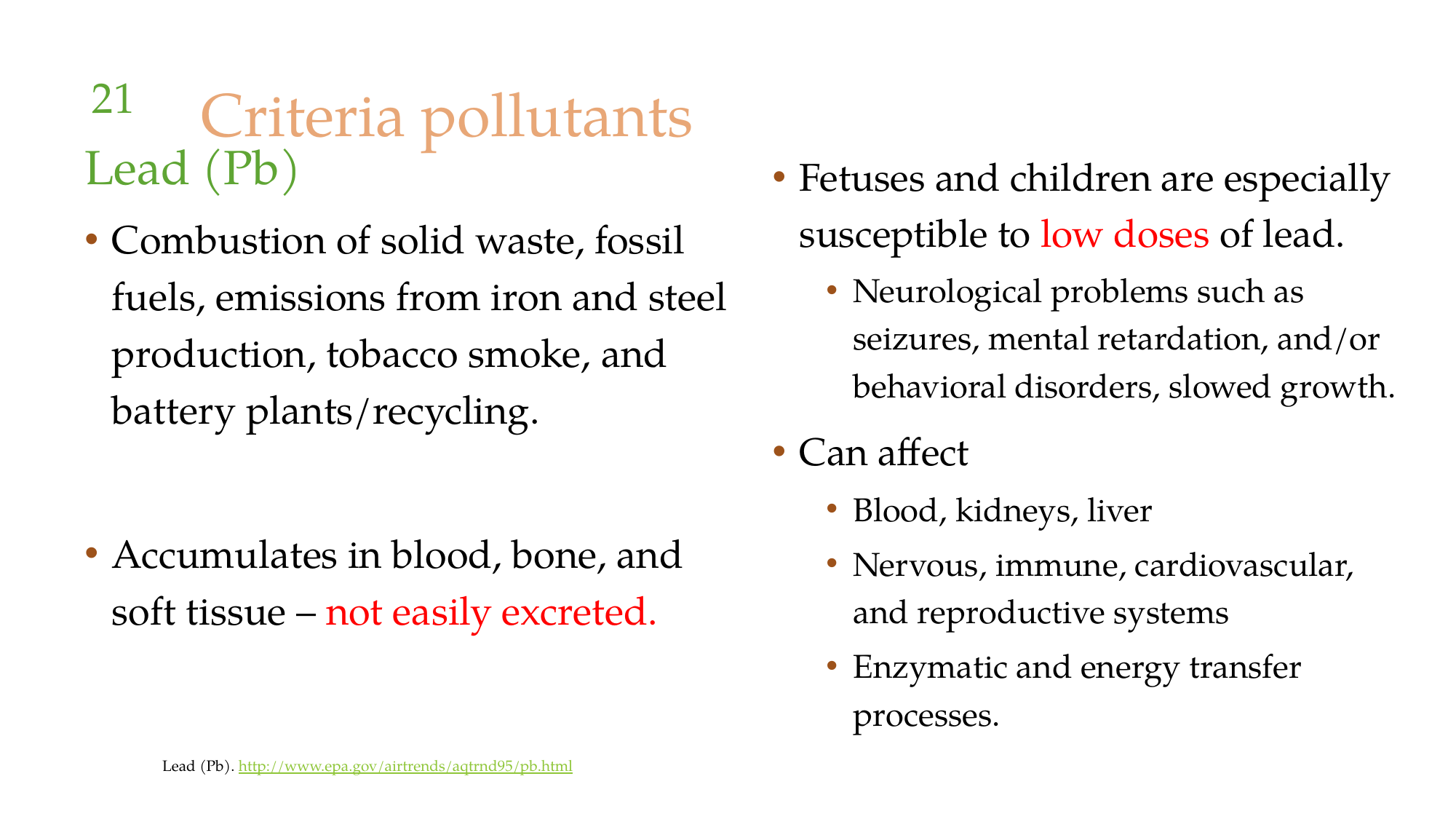

# Criteria pollutants
Dr. IEcheverry, CAMS, KSU, 2nd3637
21
Lead (Pb)
Fetuses and children are especially susceptible to low doses of lead.
Neurological problems such as seizures, mental retardation, and/or behavioral disorders, slowed growth.
Can affect
Blood, kidneys, liver
Nervous, immune, cardiovascular, and reproductive systems
Enzymatic and energy transfer processes.
Combustion of solid waste, fossil fuels, emissions from iron and steel production, tobacco smoke, and battery plants/recycling.

Accumulates in blood, bone, and soft tissue – not easily excreted.

Lead (Pb). http://www.epa.gov/airtrends/aqtrnd95/pb.html